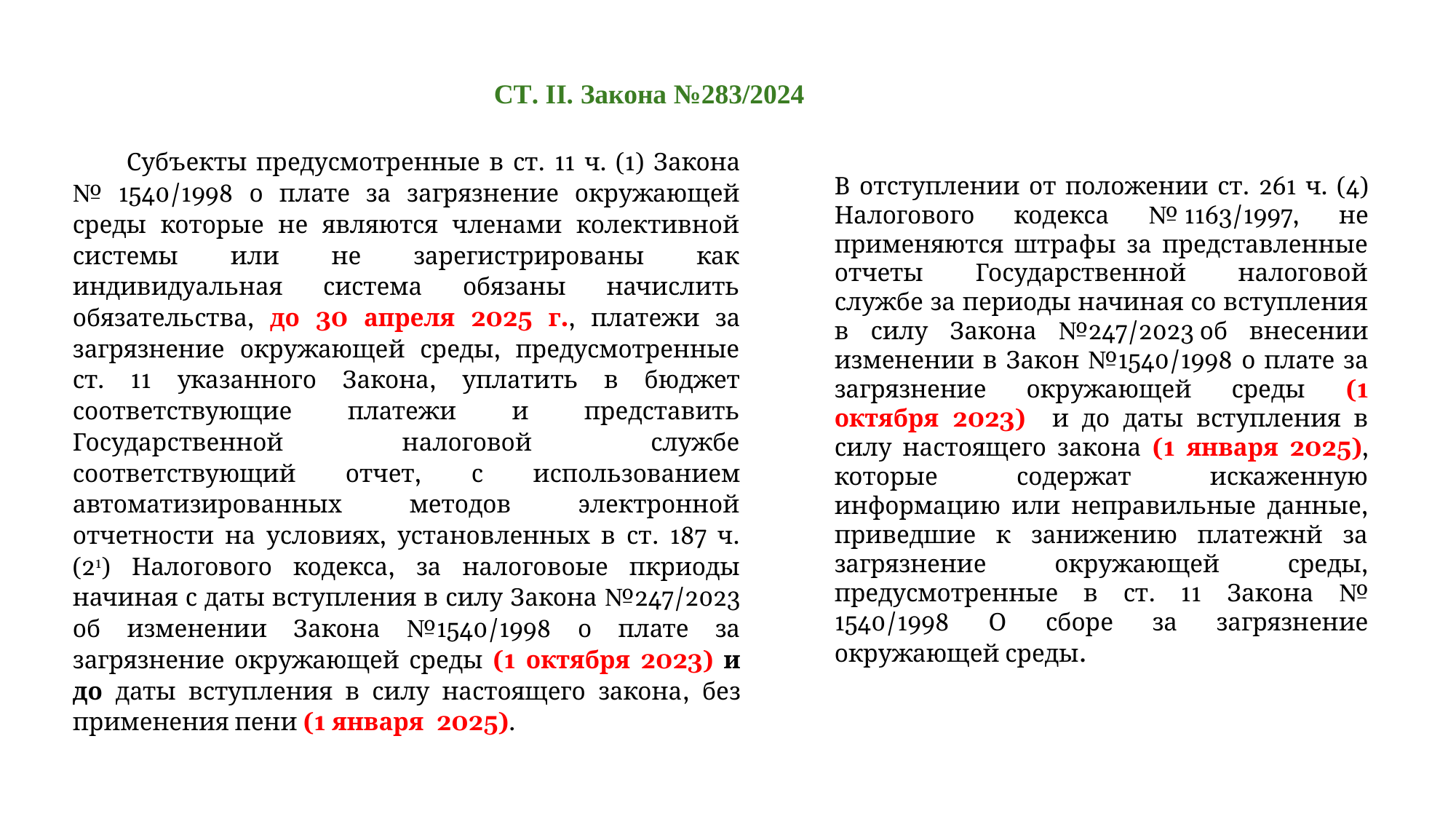

СТ. II. Закона №283/2024
Субъекты предусмотренные в ст. 11 ч. (1) Закона № 1540/1998 о плате за загрязнение окружающей среды которые не являются членами колективной системы или не зарегистрированы как индивидуальная система обязаны начислить обязательства, до 30 апреля 2025 г., платежи за загрязнение окружающей среды, предусмотренные ст. 11 указанного Закона, уплатить в бюджет соответствующие платежи и представить Государственной налоговой службе соответствующий отчет, с использованием автоматизированных методов электронной отчетности на условиях, установленных в ст. 187 ч.(21) Налогового кодекса, за налоговоые пкриоды начиная с даты вступления в силу Закона №247/2023 об изменении Закона №1540/1998 о плате за загрязнение окружающей среды (1 октября 2023) и до даты вступления в силу настоящего закона, без применения пени (1 января  2025).
В отступлении от положении ст. 261 ч. (4) Налогового кодекса № 1163/1997, не применяются штрафы за представленные отчеты Государственной налоговой службе за периоды начиная со вступления в силу Закона №247/2023 об внесении изменении в Закон №1540/1998 о плате за загрязнение окружающей среды (1 октября 2023)  и до даты вступления в силу настоящего закона (1 января 2025), которые содержат искаженную информацию или неправильные данные, приведшие к занижению платежнй за загрязнение окружающей среды, предусмотренные в ст. 11 Закона № 1540/1998 О сборе за загрязнение окружающей среды.